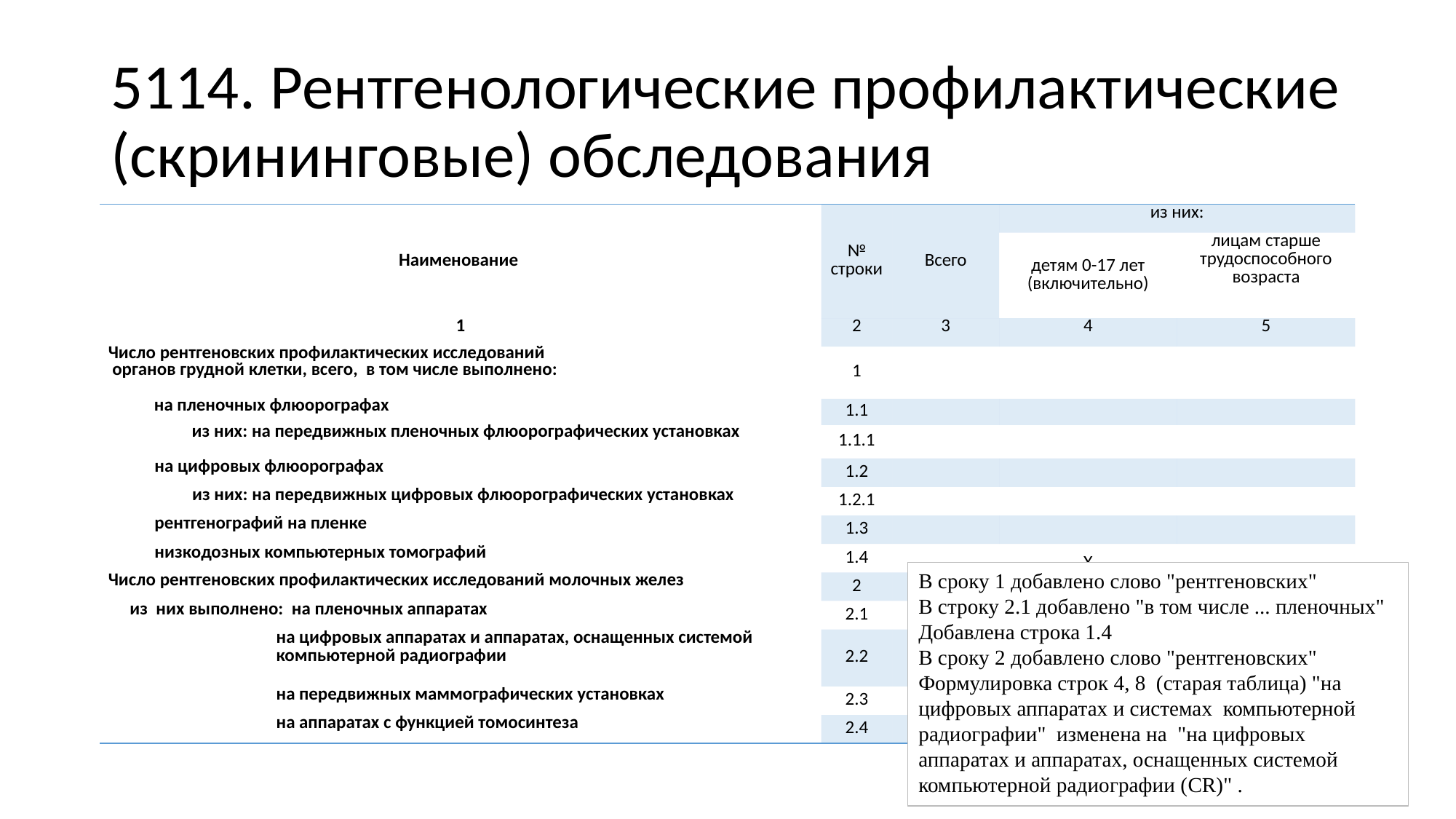

# 5114. Рентгенологические профилактические (скрининговые) обследования
| Наименование | № строки | Всего | из них: |  |
| --- | --- | --- | --- | --- |
|  |  |  | детям 0-17 лет (включительно) | лицам старше трудоспособного возраста |
| 1 | 2 | 3 | 4 | 5 |
| Число рентгеновских профилактических исследований органов грудной клетки, всего, в том числе выполнено: | 1 |  |  |  |
| на пленочных флюорографах | 1.1 |  |  |  |
| из них: на передвижных пленочных флюорографических установках | 1.1.1 |  |  |  |
| на цифровых флюорографах | 1.2 |  |  |  |
| из них: на передвижных цифровых флюорографических установках | 1.2.1 |  |  |  |
| рентгенографий на пленке | 1.3 |  |  |  |
| низкодозных компьютерных томографий | 1.4 |  | Х |  |
| Число рентгеновских профилактических исследований молочных желез | 2 |  | Х |  |
| из них выполнено: на пленочных аппаратах | 2.1 |  | Х |  |
| на цифровых аппаратах и аппаратах, оснащенных системой компьютерной радиографии | 2.2 |  | Х |  |
| на передвижных маммографических установках | 2.3 |  | Х |  |
| на аппаратах с функцией томосинтеза | 2.4 |  | Х |  |
В сроку 1 добавлено слово "рентгеновских"
В строку 2.1 добавлено "в том числе ... пленочных"
Добавлена строка 1.4
В сроку 2 добавлено слово "рентгеновских"
Формулировка строк 4, 8  (старая таблица) "на цифровых аппаратах и системах  компьютерной радиографии"  изменена на  "на цифровых аппаратах и аппаратах, оснащенных системой компьютерной радиографии (CR)" .